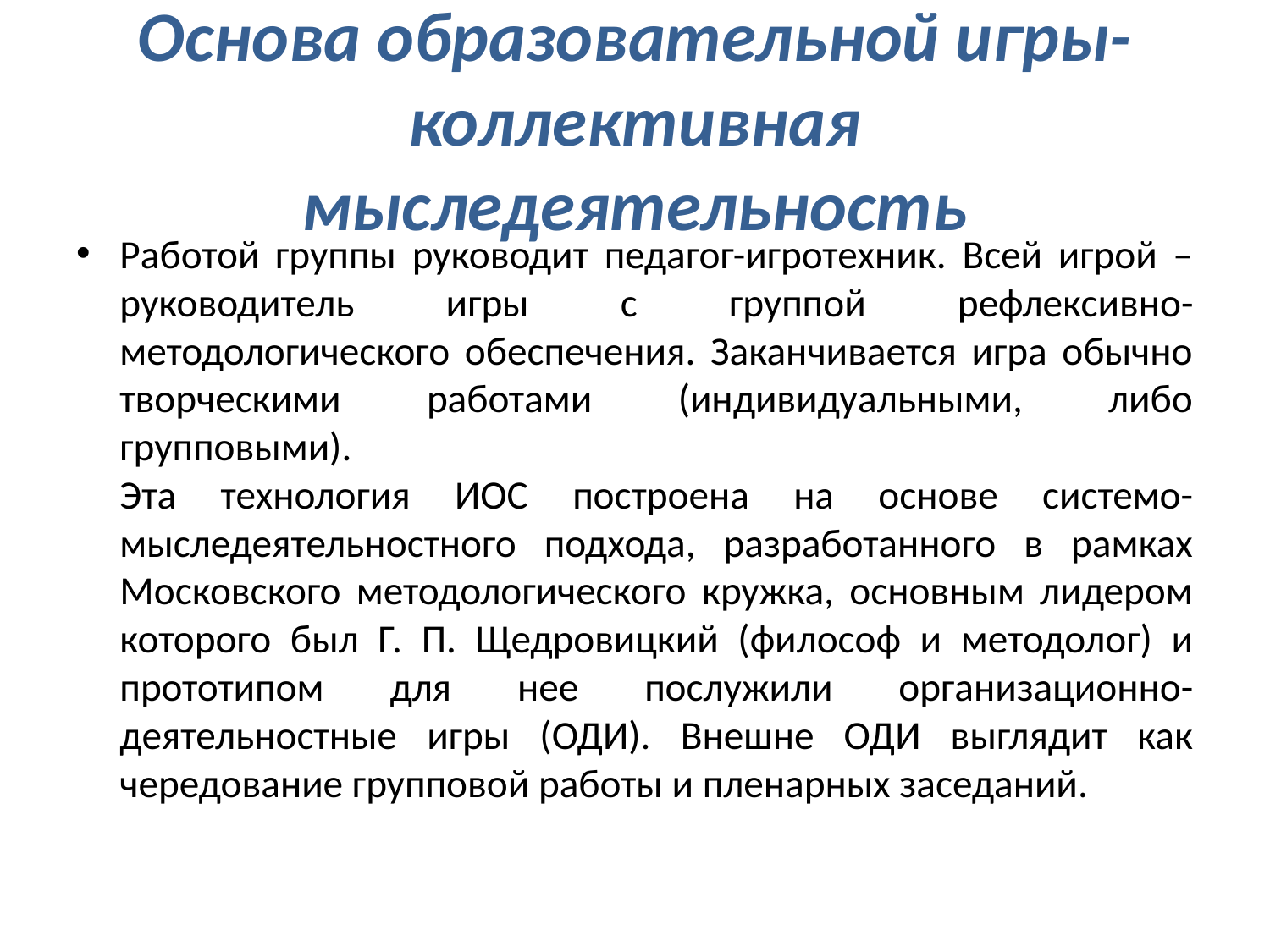

# Основа образовательной игры-коллективная мыследеятельность
Работой группы руководит педагог-игротехник. Всей игрой – руководитель игры с группой рефлексивно-методологического обеспечения. Заканчивается игра обычно творческими работами (индивидуальными, либо групповыми).
Эта технология ИОС построена на основе системо-мыследеятельностного подхода, разработанного в рамках Московского методологического кружка, основным лидером которого был Г. П. Щедровицкий (философ и методолог) и прототипом для нее послужили организационно- деятельностные игры (ОДИ). Внешне ОДИ выглядит как чередование групповой работы и пленарных заседаний.